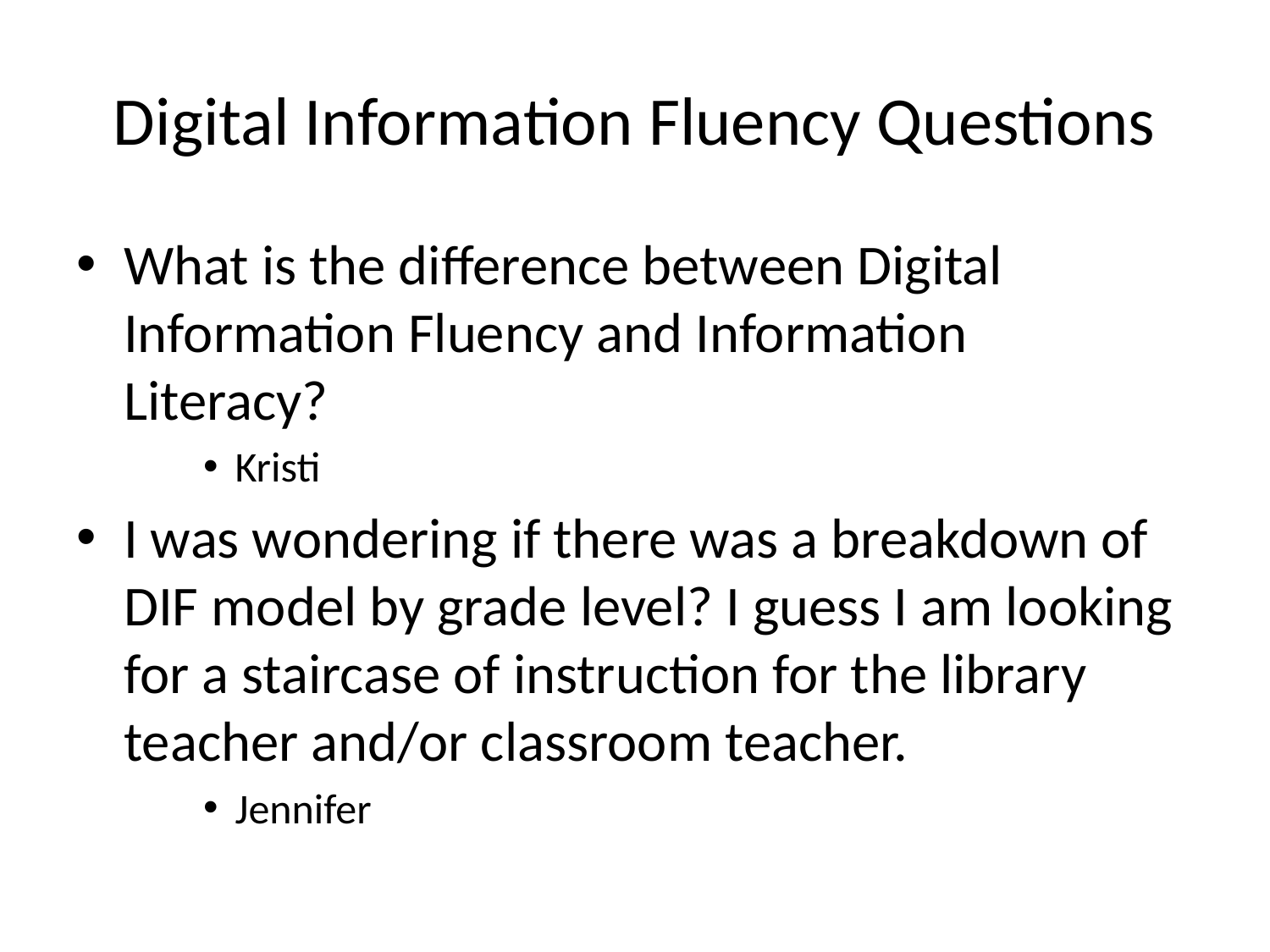

# Digital Information Fluency Questions
What is the difference between Digital Information Fluency and Information Literacy?
Kristi
I was wondering if there was a breakdown of DIF model by grade level? I guess I am looking for a staircase of instruction for the library teacher and/or classroom teacher.
Jennifer